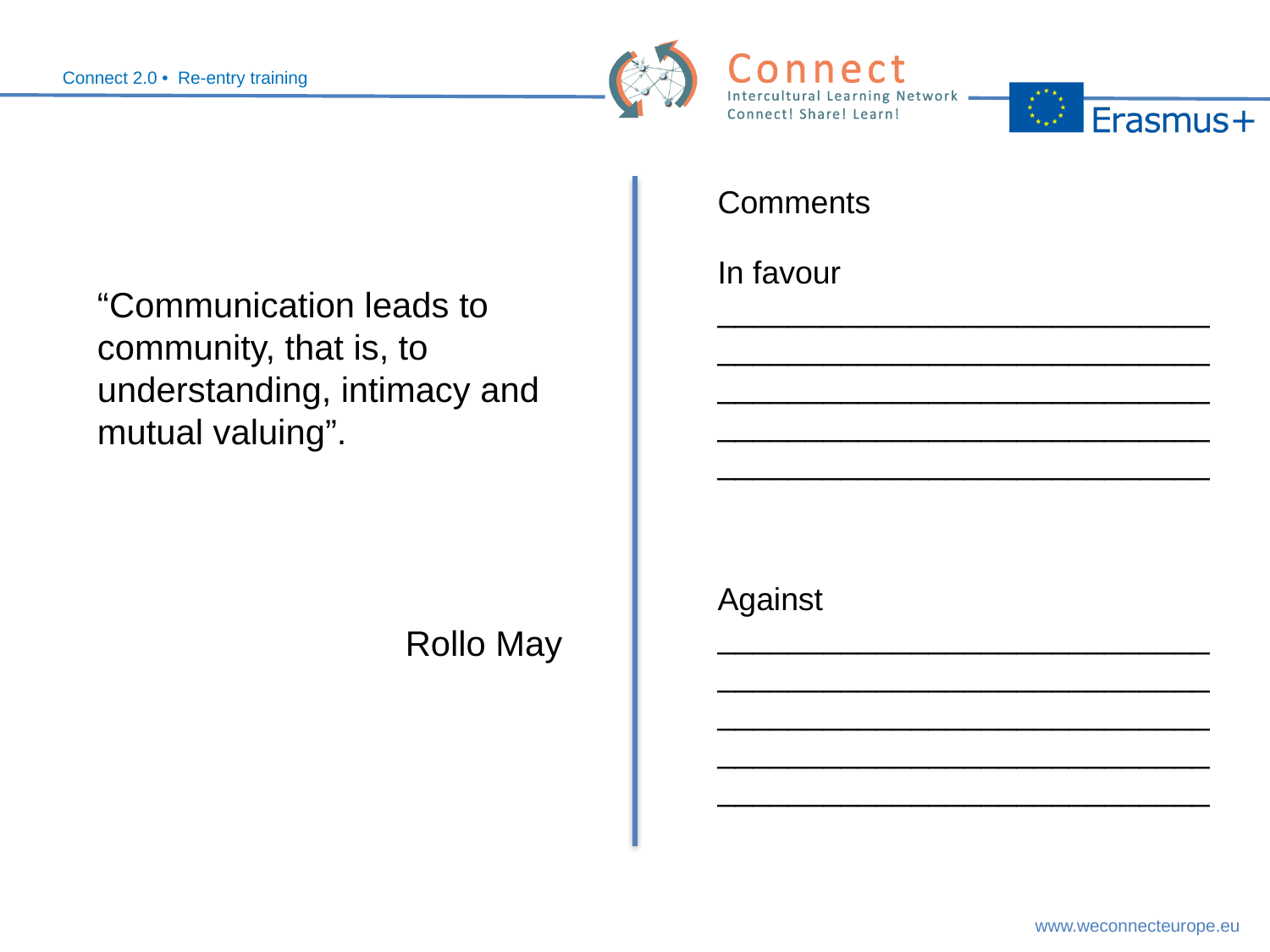

Comments
In favour
____________________________________________________________________________________________________________________________________________
“Communication leads to community, that is, to understanding, intimacy and mutual valuing”.

Rollo May
Against
____________________________________________________________________________________________________________________________________________